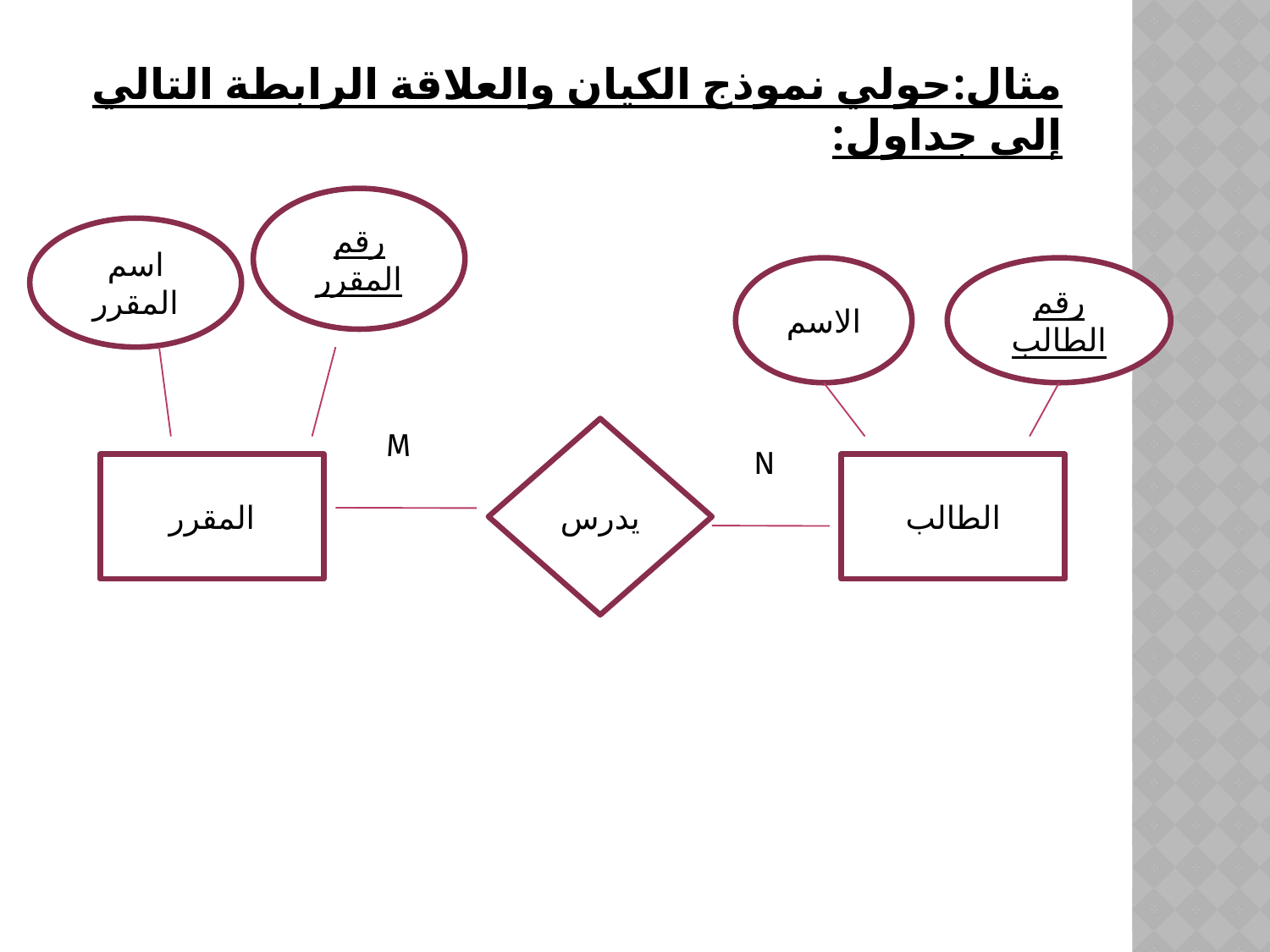

# مثال:حولي نموذج الكيان والعلاقة الرابطة التالي إلى جداول:
رقم المقرر
اسم المقرر
رقم الطالب
يدرس
المقرر
الطالب
الاسم
M
N